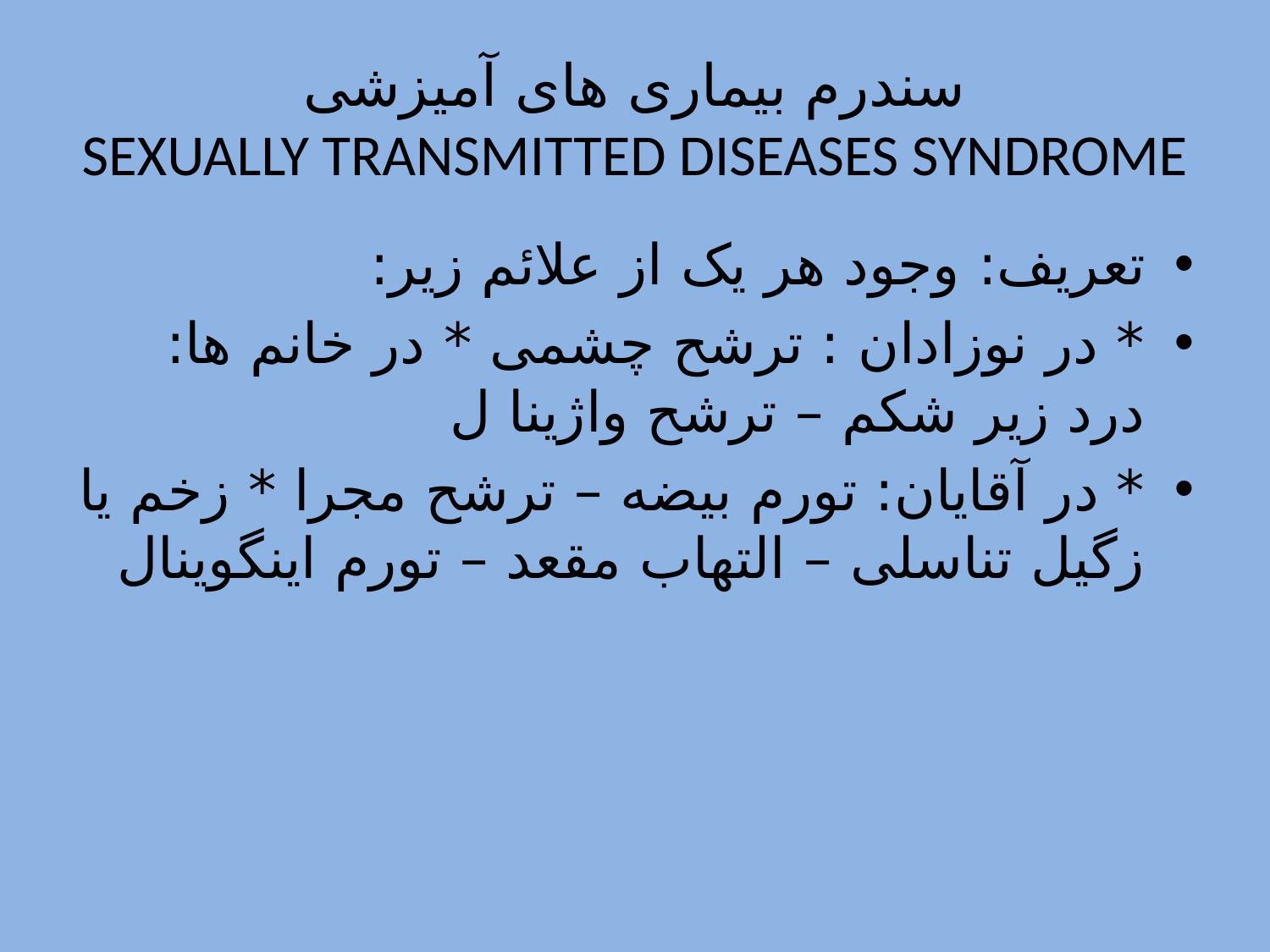

# سندرم بیماری های آمیزشی SEXUALLY TRANSMITTED DISEASES SYNDROME
تعریف: وجود هر یک از علائم زیر:
* در نوزادان : ترشح چشمی * در خانم ها: درد زیر شکم – ترشح واژینا ل
* در آقایان: تورم بیضه – ترشح مجرا * زخم یا زگیل تناسلی – التهاب مقعد – تورم اینگوینال